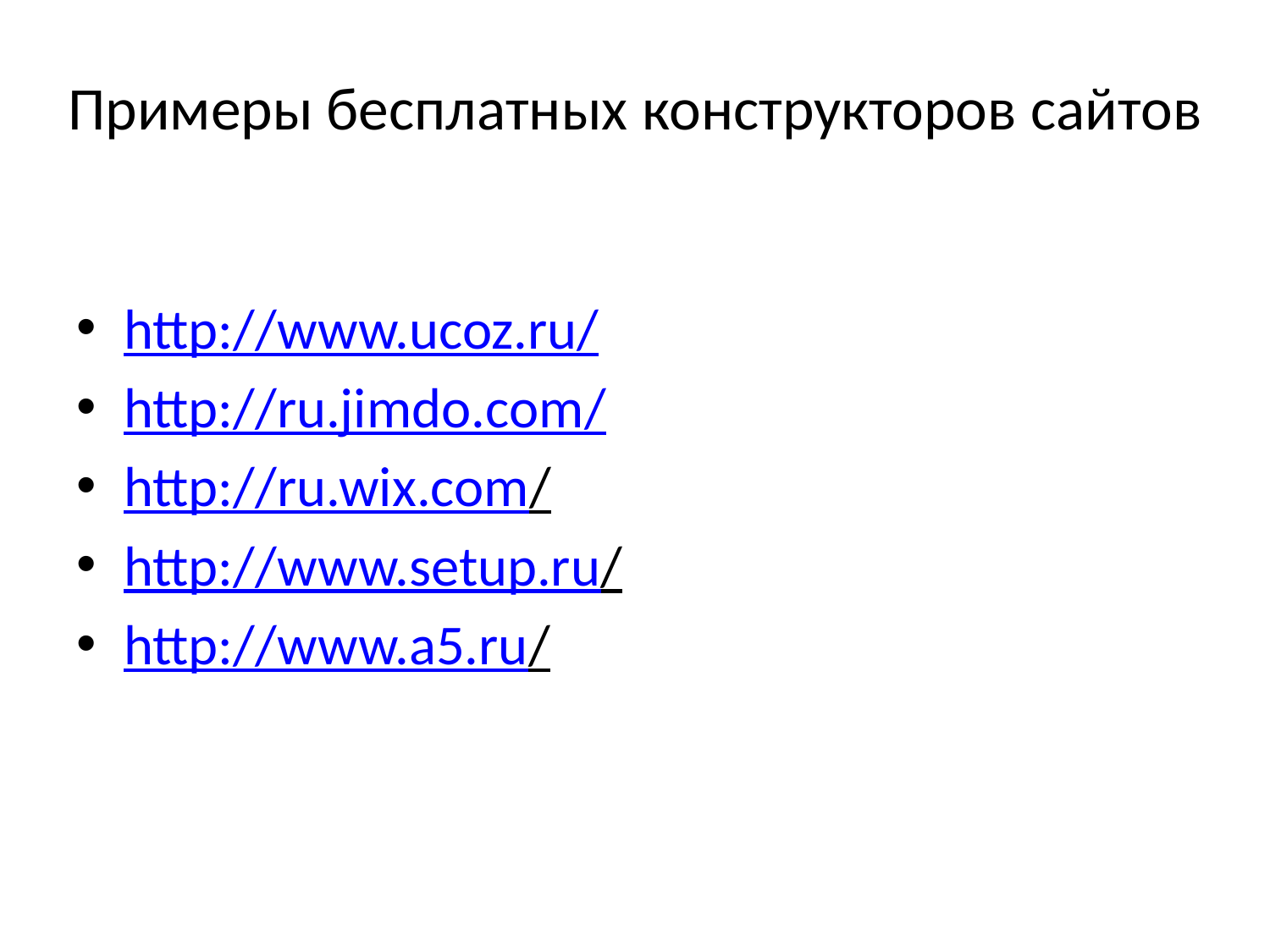

# Примеры бесплатных конструкторов сайтов
http://www.ucoz.ru/
http://ru.jimdo.com/
http://ru.wix.com/
http://www.setup.ru/
http://www.a5.ru/